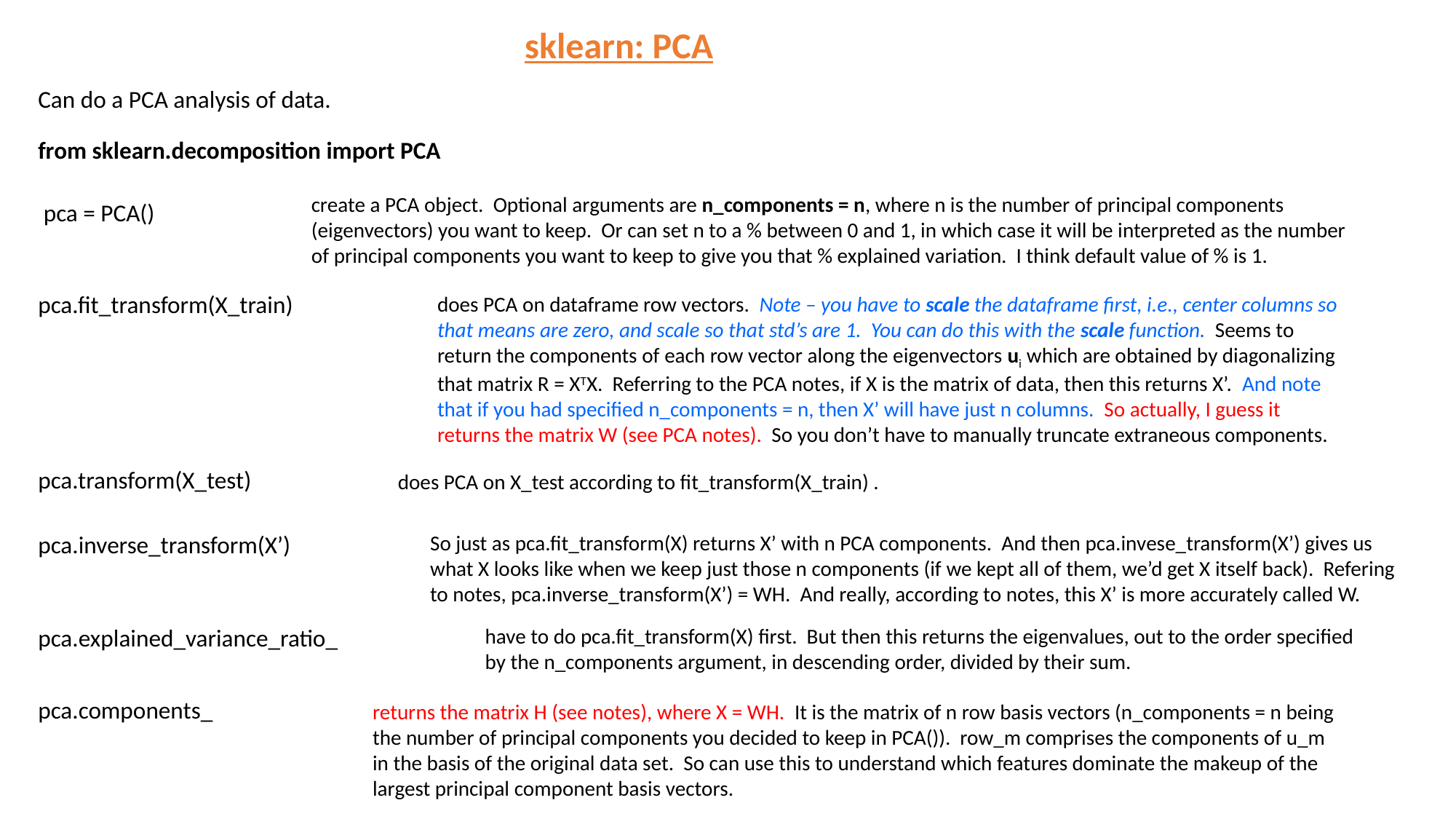

sklearn: PCA
Can do a PCA analysis of data.
from sklearn.decomposition import PCA
create a PCA object.  Optional arguments are n_components = n, where n is the number of principal components (eigenvectors) you want to keep.  Or can set n to a % between 0 and 1, in which case it will be interpreted as the number of principal components you want to keep to give you that % explained variation.  I think default value of % is 1.
pca = PCA()
pca.fit_transform(X_train)
does PCA on dataframe row vectors.  Note – you have to scale the dataframe first, i.e., center columns so that means are zero, and scale so that std’s are 1.  You can do this with the scale function.  Seems to return the components of each row vector along the eigenvectors ui which are obtained by diagonalizing that matrix R = XTX.  Referring to the PCA notes, if X is the matrix of data, then this returns X’.  And note that if you had specified n_components = n, then X’ will have just n columns.  So actually, I guess it returns the matrix W (see PCA notes).  So you don’t have to manually truncate extraneous components.
pca.transform(X_test)
does PCA on X_test according to fit_transform(X_train) .
So just as pca.fit_transform(X) returns X’ with n PCA components.  And then pca.invese_transform(X’) gives us what X looks like when we keep just those n components (if we kept all of them, we’d get X itself back).  Refering to notes, pca.inverse_transform(X’) = WH.  And really, according to notes, this X’ is more accurately called W.
pca.inverse_transform(X’)
pca.explained_variance_ratio_
have to do pca.fit_transform(X) first.  But then this returns the eigenvalues, out to the order specified by the n_components argument, in descending order, divided by their sum.
pca.components_
returns the matrix H (see notes), where X = WH.  It is the matrix of n row basis vectors (n_components = n being the number of principal components you decided to keep in PCA()).  row_m comprises the components of u_m in the basis of the original data set.  So can use this to understand which features dominate the makeup of the largest principal component basis vectors.